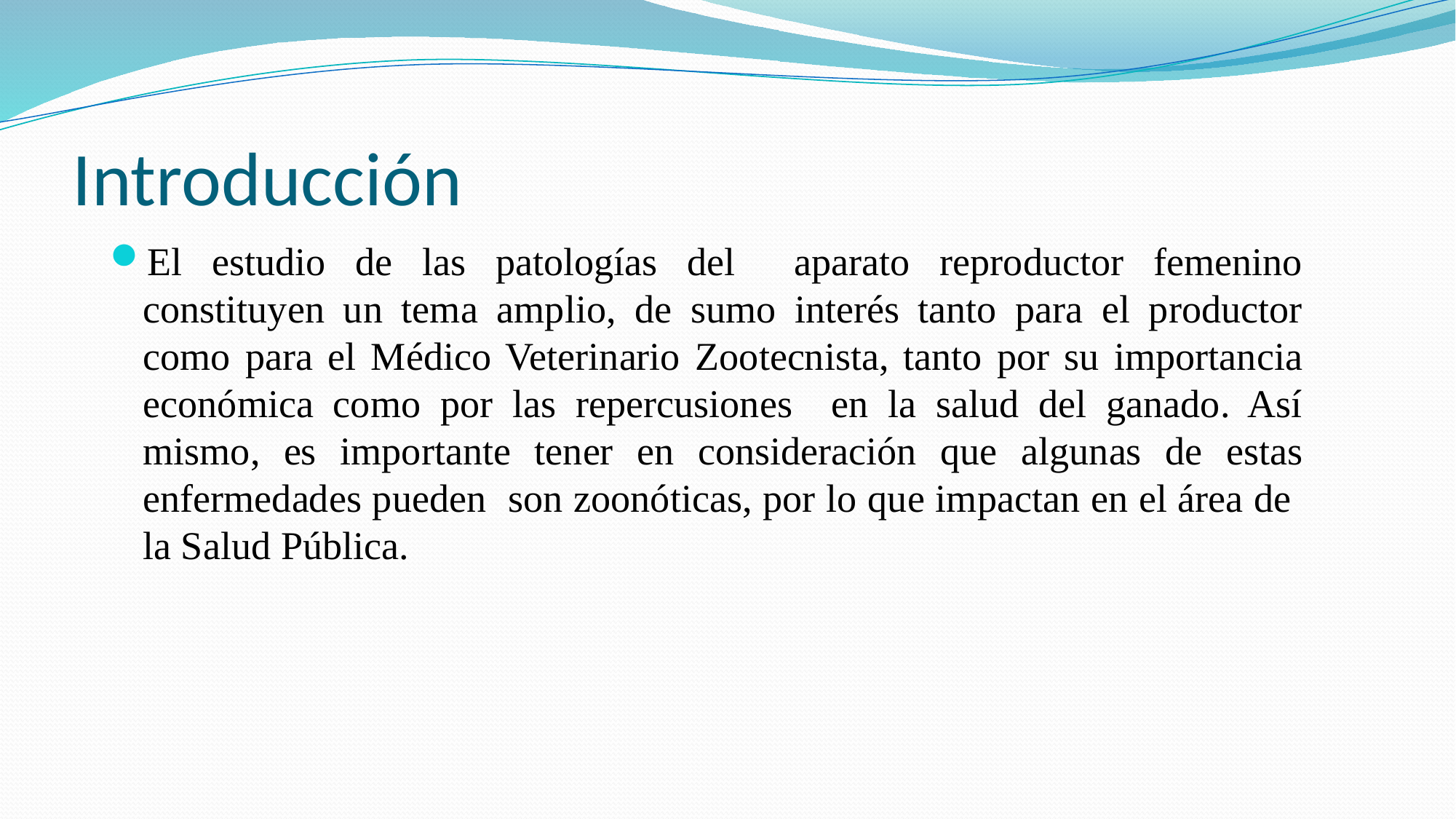

# Introducción
El estudio de las patologías del  aparato reproductor femenino constituyen un tema amplio, de sumo interés tanto para el productor como para el Médico Veterinario Zootecnista, tanto por su importancia económica como por las repercusiones  en la salud del ganado. Así mismo, es importante tener en consideración que algunas de estas enfermedades pueden  son zoonóticas, por lo que impactan en el área de  la Salud Pública.